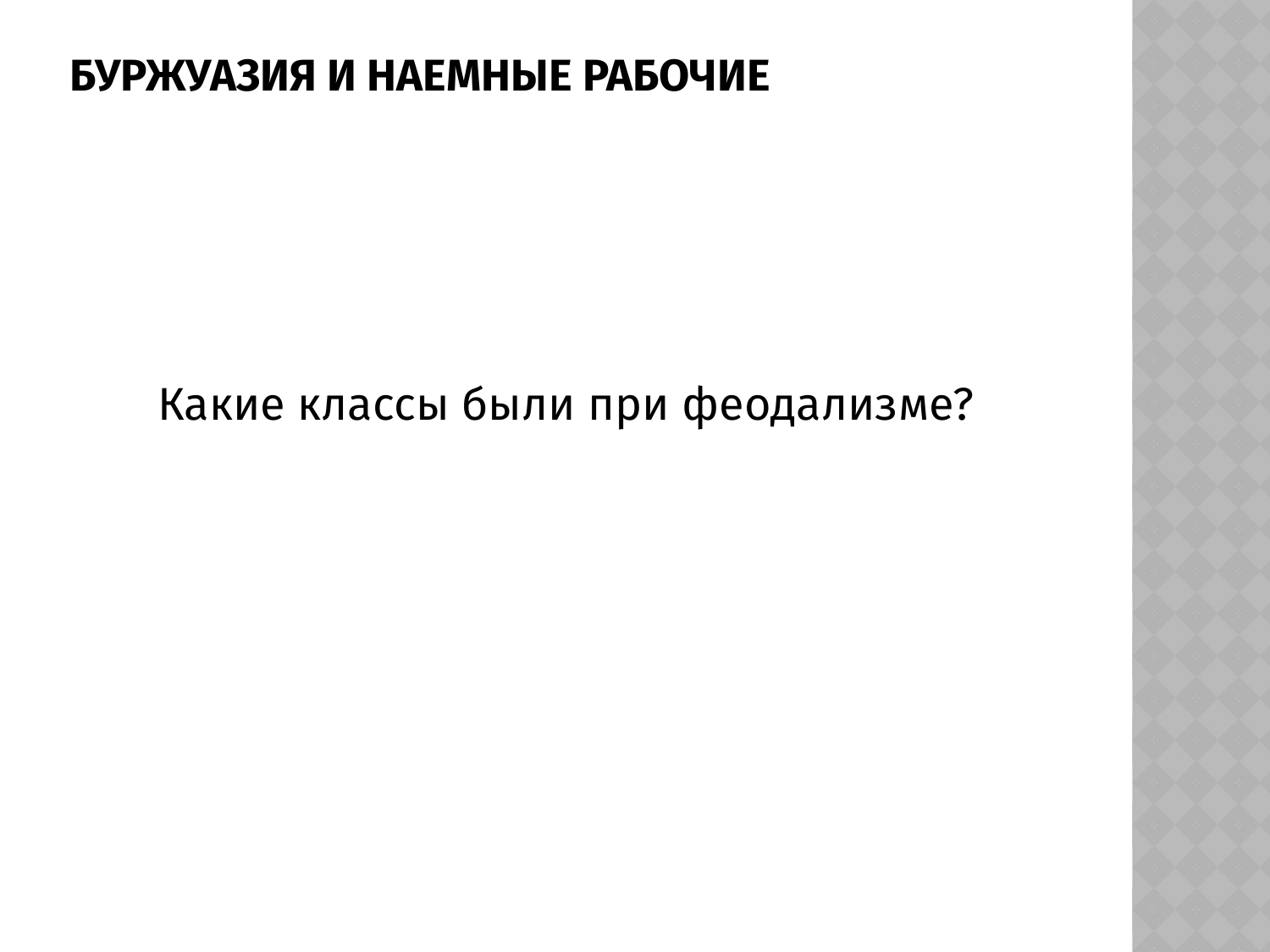

# Буржуазия и наемные рабочие

Какие классы были при феодализме?